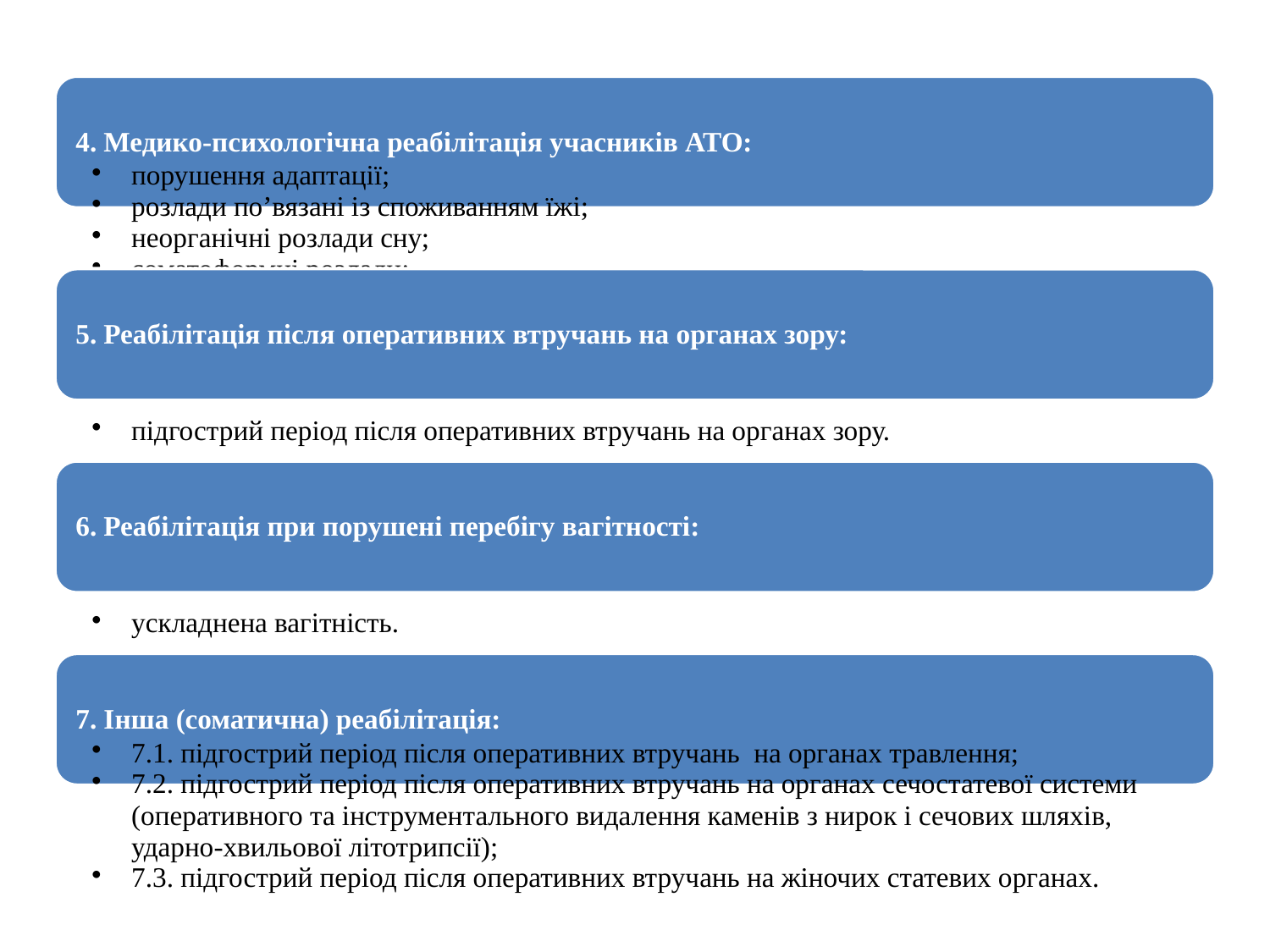

4. Медико-психологічна реабілітація учасників АТО:
порушення адаптації;
5. Реабілітація після оперативних втручань на органах зору:
підгострий період після оперативних втручань на органах зору.
розлади по’вязані із споживанням їжі;
неорганічні розлади сну;
соматоформні розлади;
неврастенія.
6. Реабілітація при порушені перебігу вагітності:
ускладнена вагітність.
7. Інша (соматична) реабілітація:
7.1. підгострий період після оперативних втручань  на органах травлення;
7.2. підгострий період після оперативних втручань на органах сечостатевої системи (оперативного та інструментального видалення каменів з нирок і сечових шляхів, ударно-хвильової літотрипсії);
7.3. підгострий період після оперативних втручань на жіночих статевих органах.